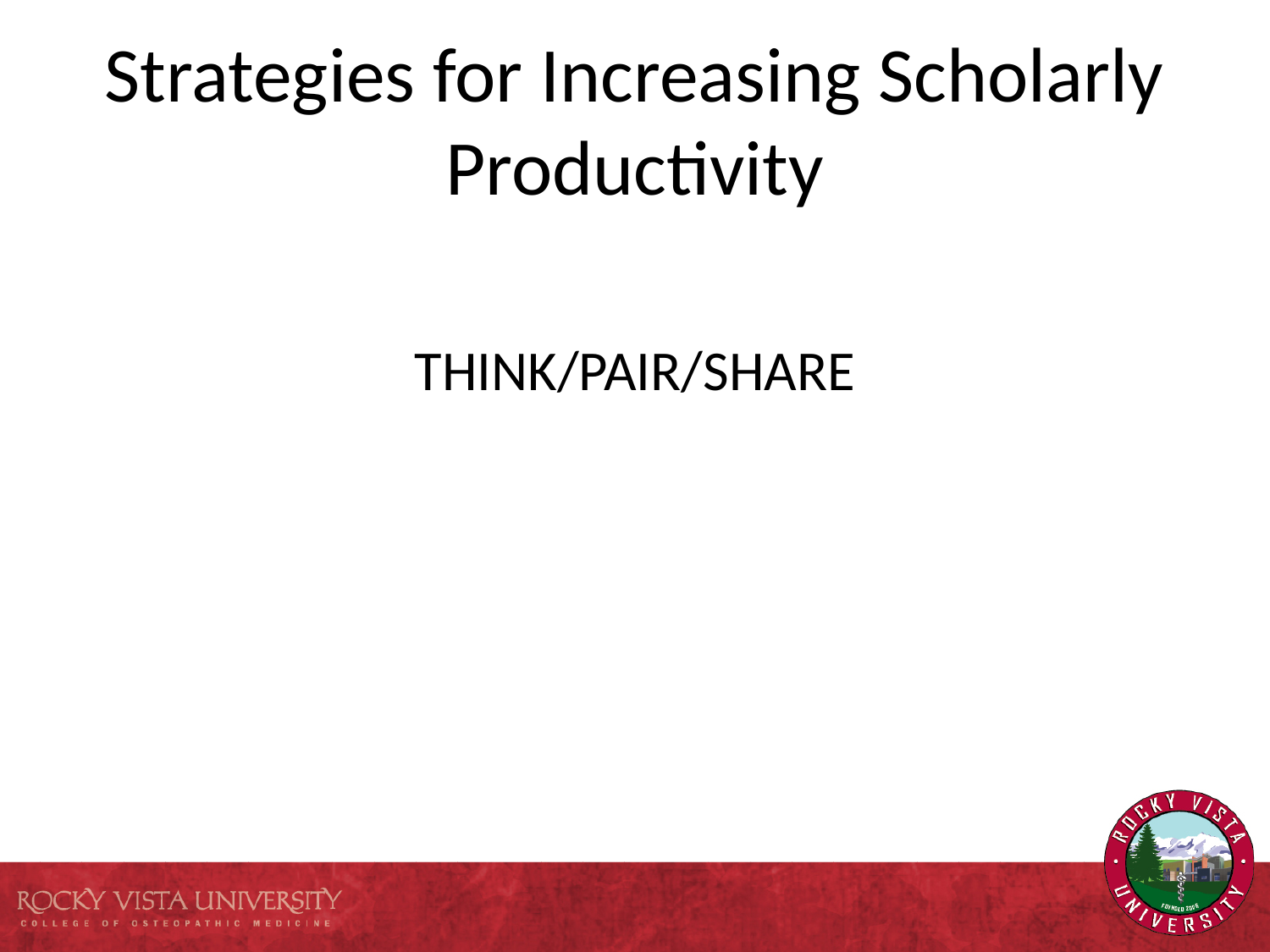

# Strategies for Increasing Scholarly Productivity
THINK/PAIR/SHARE